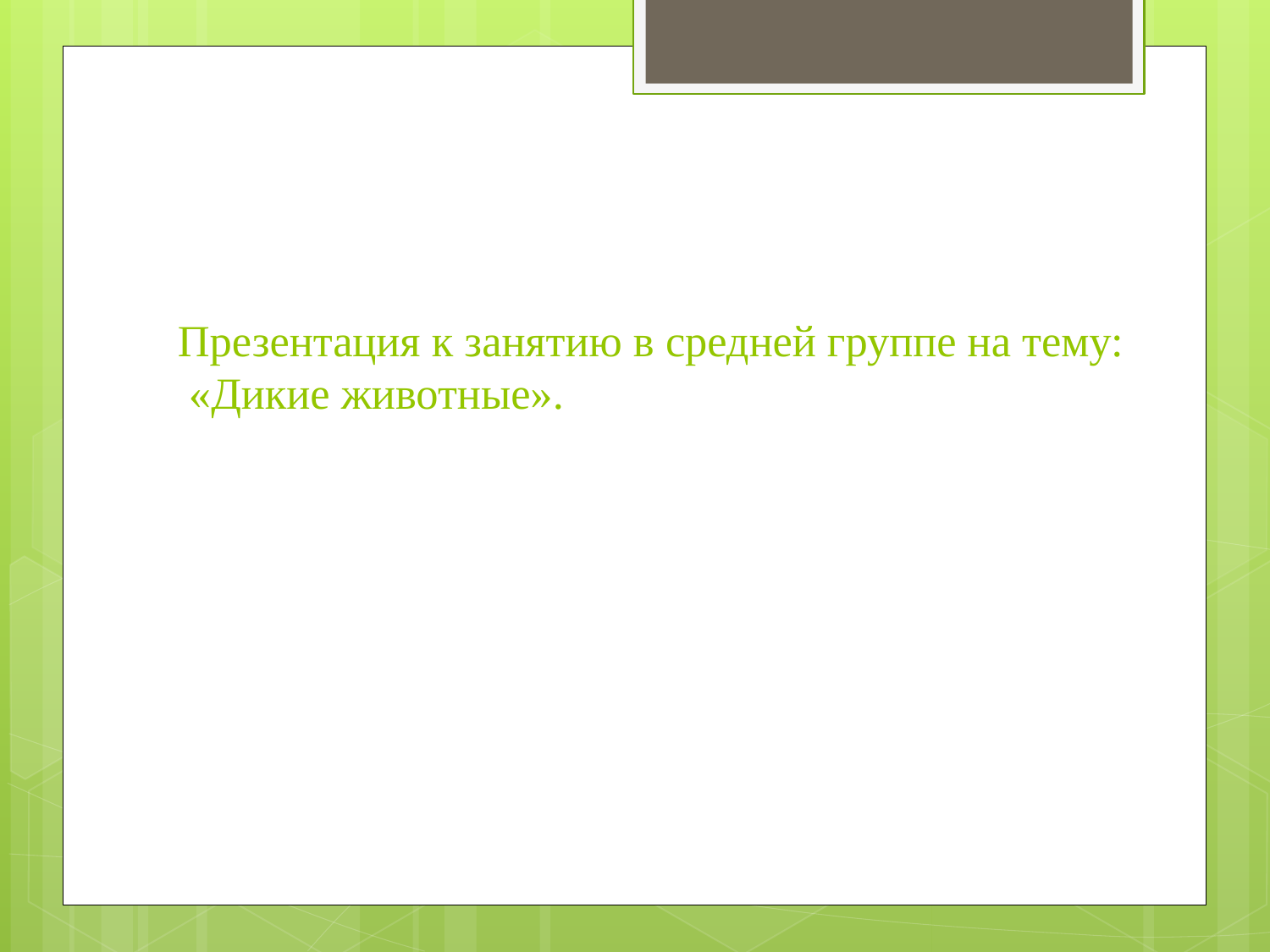

# Презентация к занятию в средней группе на тему: «Дикие животные».